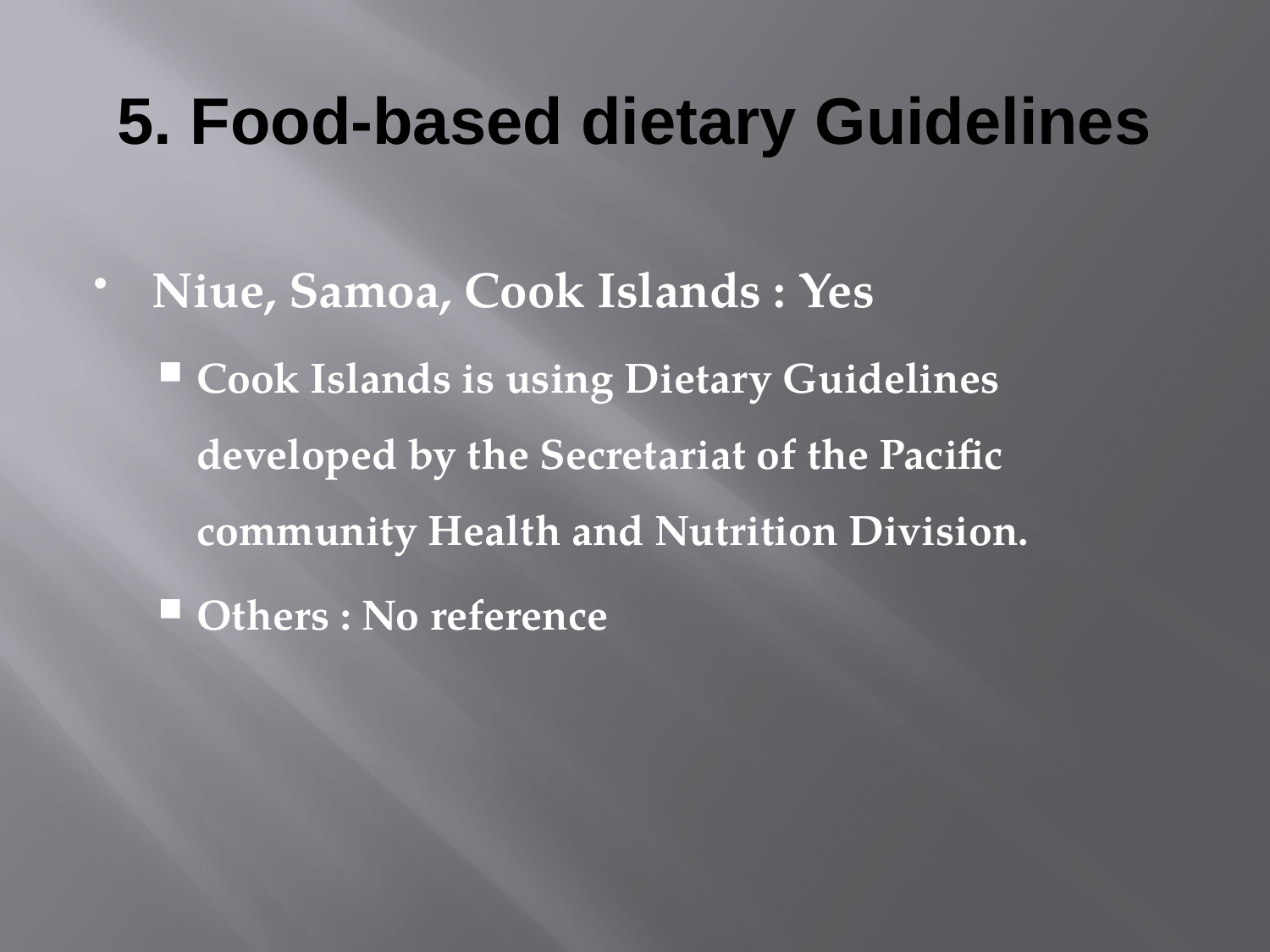

# 5. Food-based dietary Guidelines
Niue, Samoa, Cook Islands : Yes
Cook Islands is using Dietary Guidelines developed by the Secretariat of the Pacific community Health and Nutrition Division.
Others : No reference